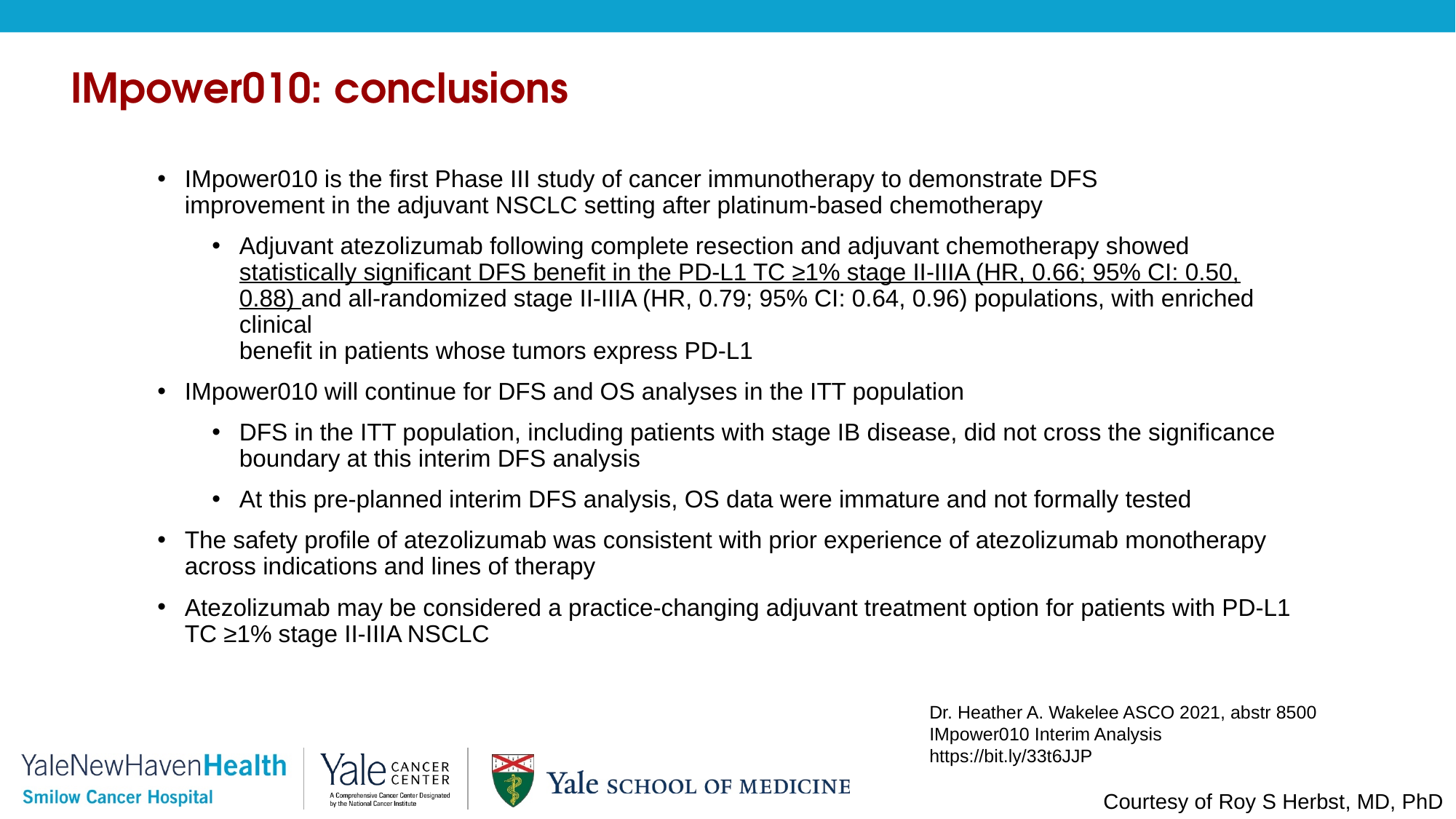

IMpower010: conclusions
IMpower010 is the first Phase III study of cancer immunotherapy to demonstrate DFS
improvement in the adjuvant NSCLC setting after platinum-based chemotherapy
Adjuvant atezolizumab following complete resection and adjuvant chemotherapy showed statistically significant DFS benefit in the PD-L1 TC ≥1% stage II-IIIA (HR, 0.66; 95% CI: 0.50, 0.88) and all-randomized stage II-IIIA (HR, 0.79; 95% CI: 0.64, 0.96) populations, with enriched clinical
benefit in patients whose tumors express PD-L1
IMpower010 will continue for DFS and OS analyses in the ITT population
DFS in the ITT population, including patients with stage IB disease, did not cross the significance boundary at this interim DFS analysis
At this pre-planned interim DFS analysis, OS data were immature and not formally tested
The safety profile of atezolizumab was consistent with prior experience of atezolizumab monotherapy across indications and lines of therapy
Atezolizumab may be considered a practice-changing adjuvant treatment option for patients with PD-L1 TC ≥1% stage II-IIIA NSCLC

Dr. Heather A. Wakelee ASCO 2021, abstr 8500
IMpower010 Interim Analysis
https://bit.ly/33t6JJP
Courtesy of Roy S Herbst, MD, PhD